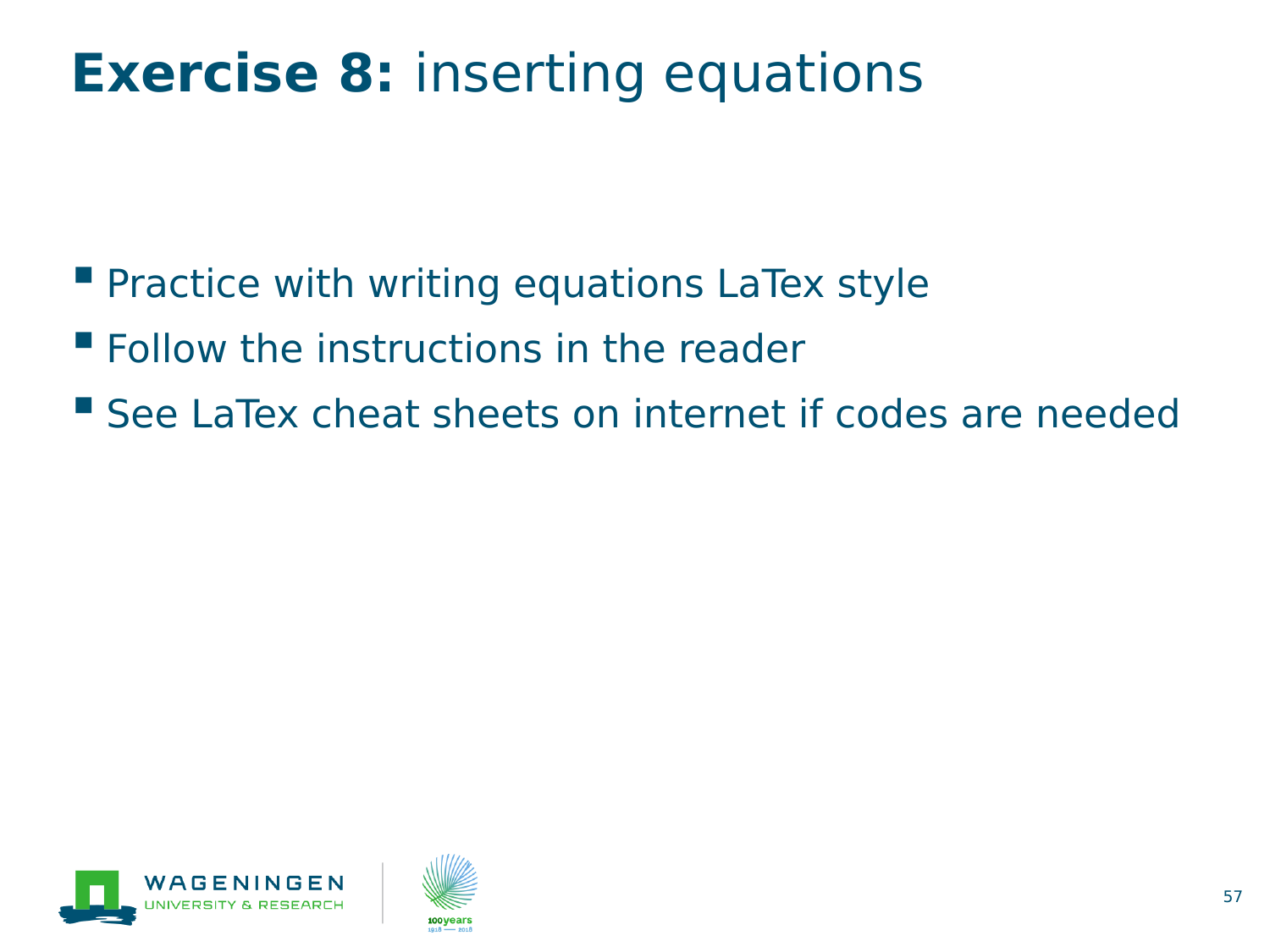

# Exercise 8: inserting equations
Practice with writing equations LaTex style
Follow the instructions in the reader
See LaTex cheat sheets on internet if codes are needed
57